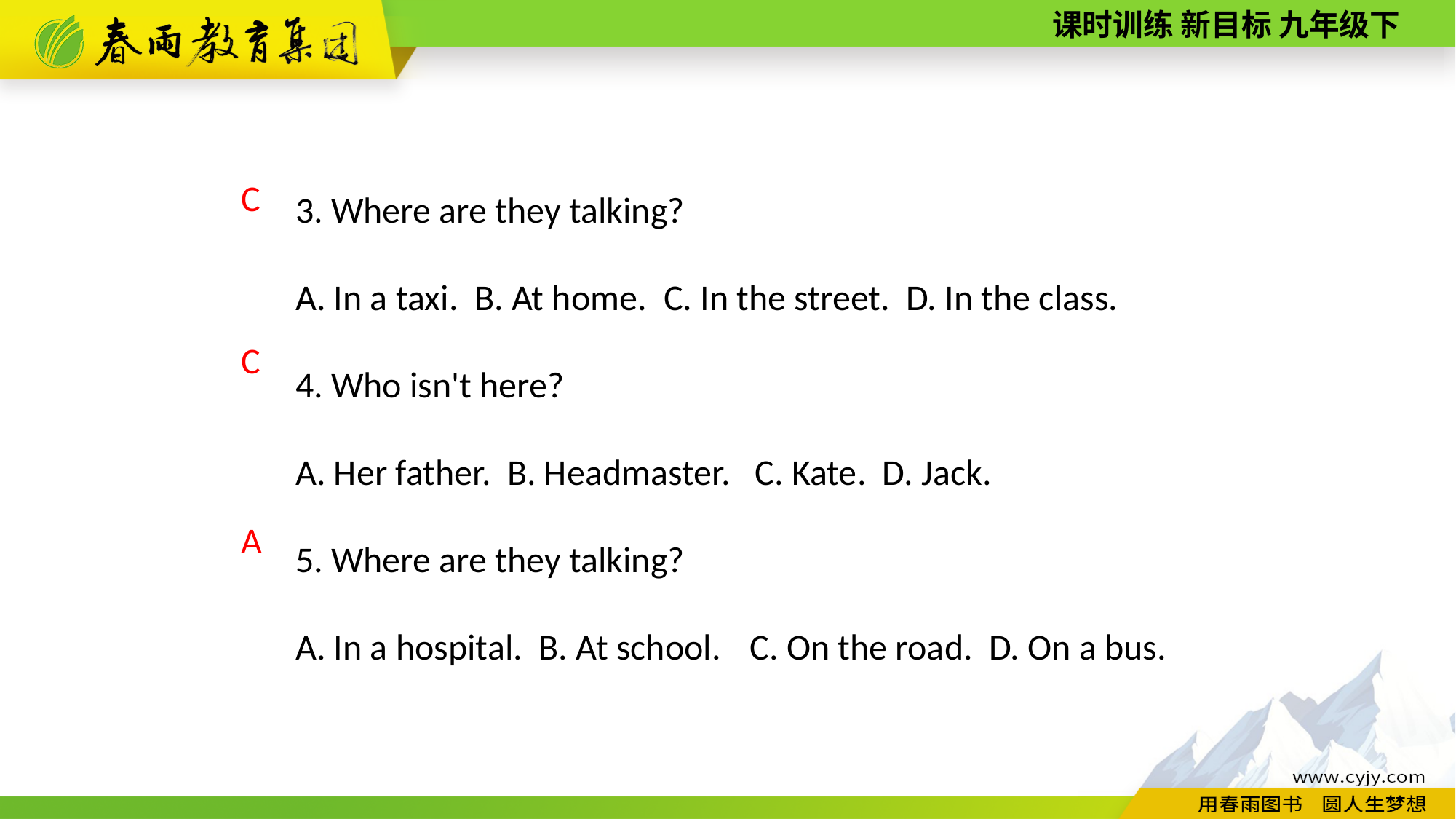

3. Where are they talking?
A. In a taxi.  B. At home.   C. In the street.  D. In the class.
4. Who isn't here?
A. Her father.  B. Headmaster.   C. Kate.  D. Jack.
5. Where are they talking?
A. In a hospital.  B. At school.    C. On the road.  D. On a bus.
C
C
A